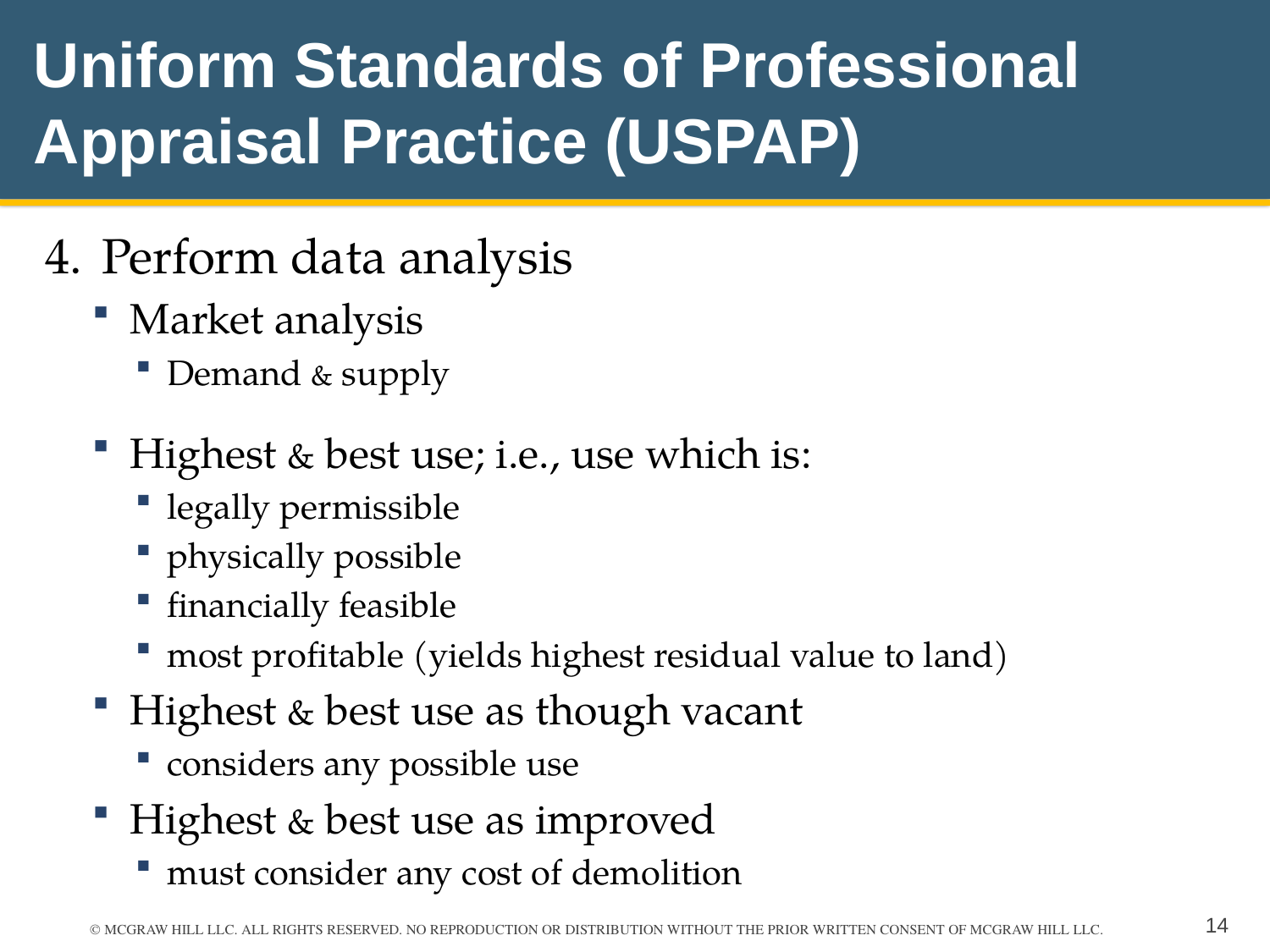

# Uniform Standards of Professional Appraisal Practice (USPAP)
4.	 Perform data analysis
Market analysis
Demand & supply
Highest & best use; i.e., use which is:
legally permissible
physically possible
financially feasible
most profitable (yields highest residual value to land)
Highest & best use as though vacant
considers any possible use
Highest & best use as improved
must consider any cost of demolition
© MCGRAW HILL LLC. ALL RIGHTS RESERVED. NO REPRODUCTION OR DISTRIBUTION WITHOUT THE PRIOR WRITTEN CONSENT OF MCGRAW HILL LLC.
14